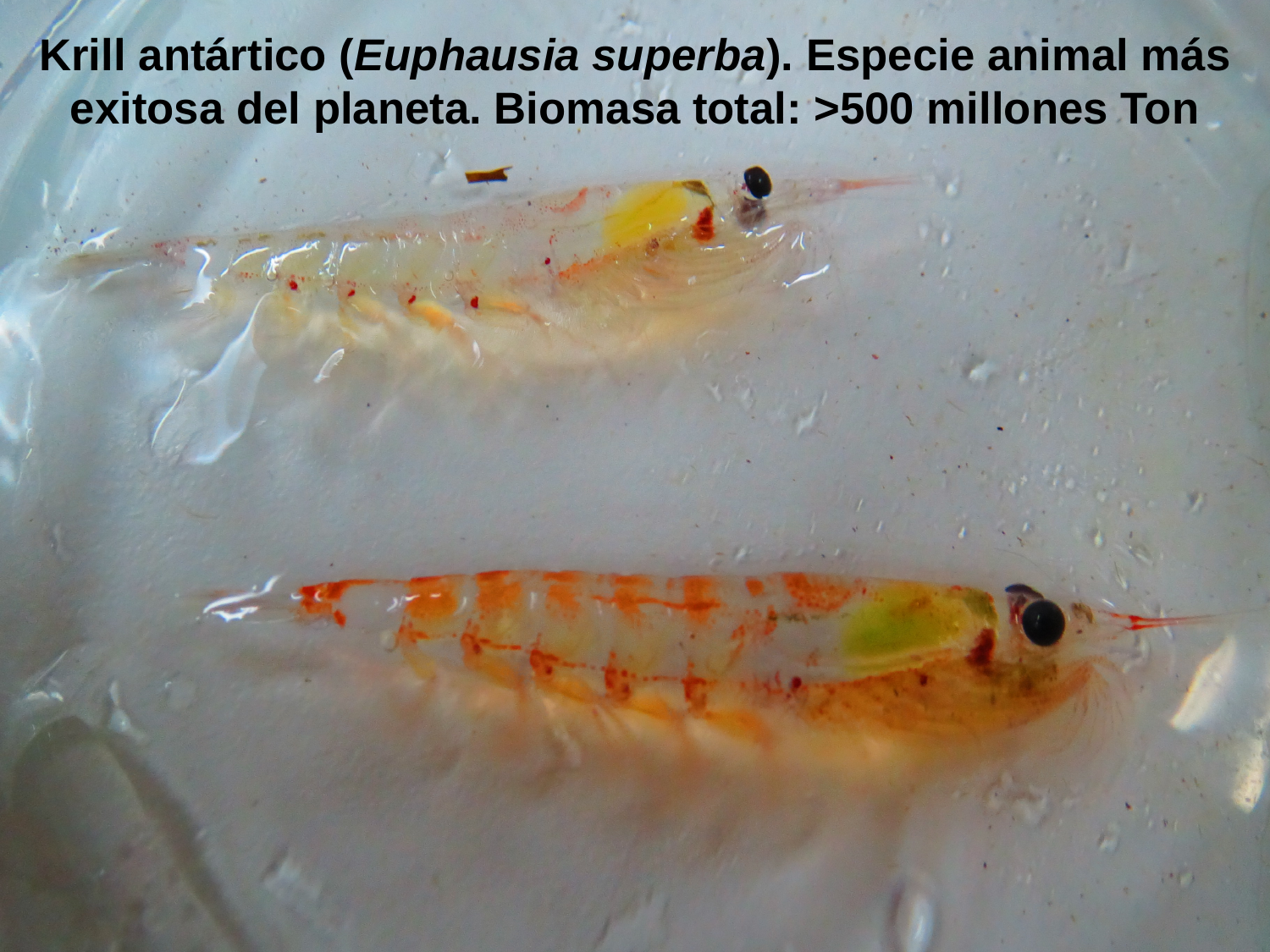

# Krill antártico (Euphausia superba). Especie animal más exitosa del planeta. Biomasa total: >500 millones Ton